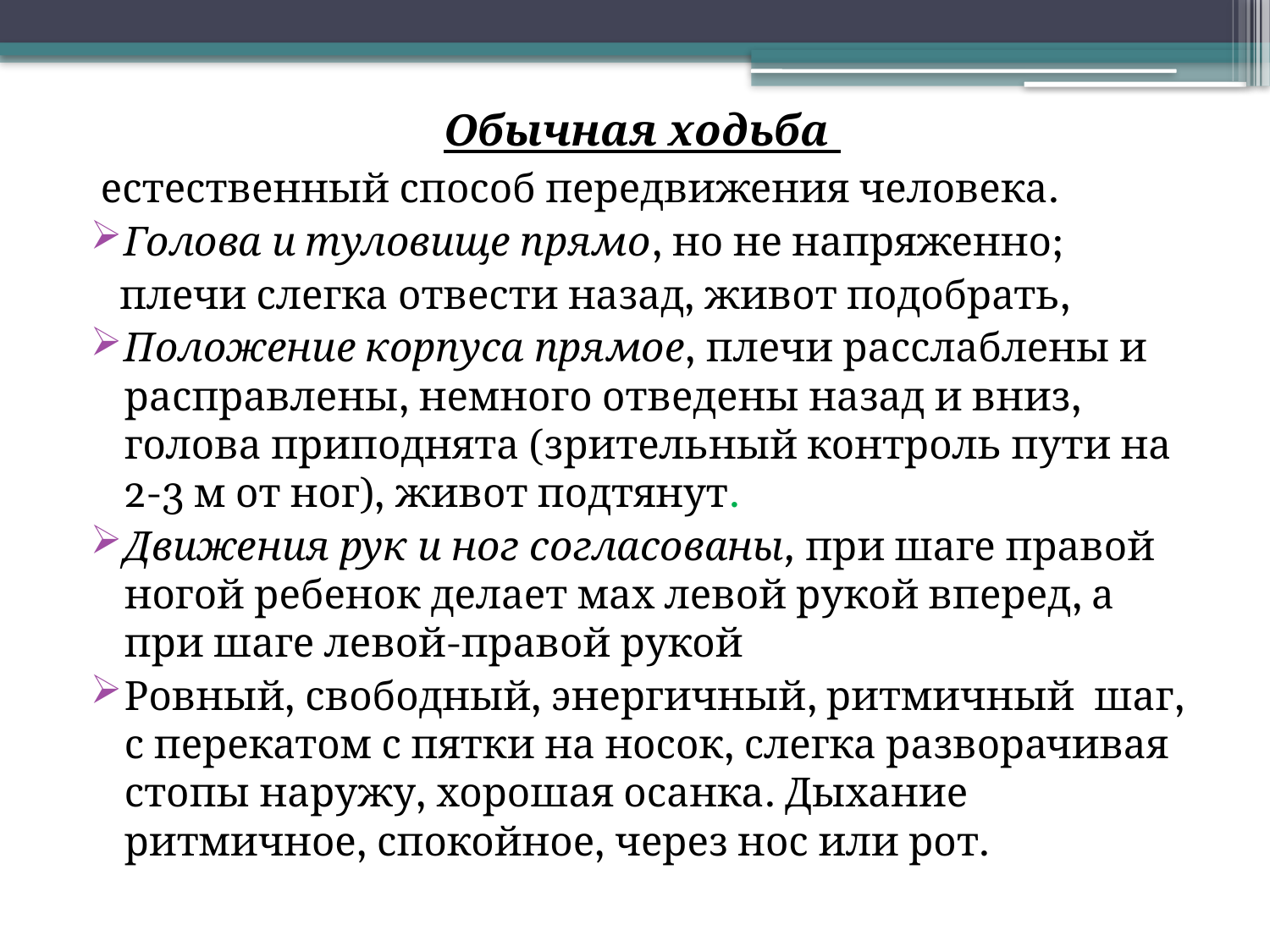

Обычная ходьба
 естественный способ передвижения человека.
Голова и туловище прямо, но не напряженно;
   плечи слегка отвести назад, живот подобрать,
Положение корпуса прямое, плечи расслаблены и расправлены, немного отведены назад и вниз, голова приподнята (зрительный контроль пути на 2-3 м от ног), живот подтянут.
Движения рук и ног согласованы, при шаге правой ногой ребенок делает мах левой рукой вперед, а  при шаге левой-правой рукой
Ровный, свободный, энергичный, ритмичный  шаг, с перекатом с пятки на носок, слегка разворачивая стопы наружу, хорошая осанка. Дыхание ритмичное, спокойное, через нос или рот.